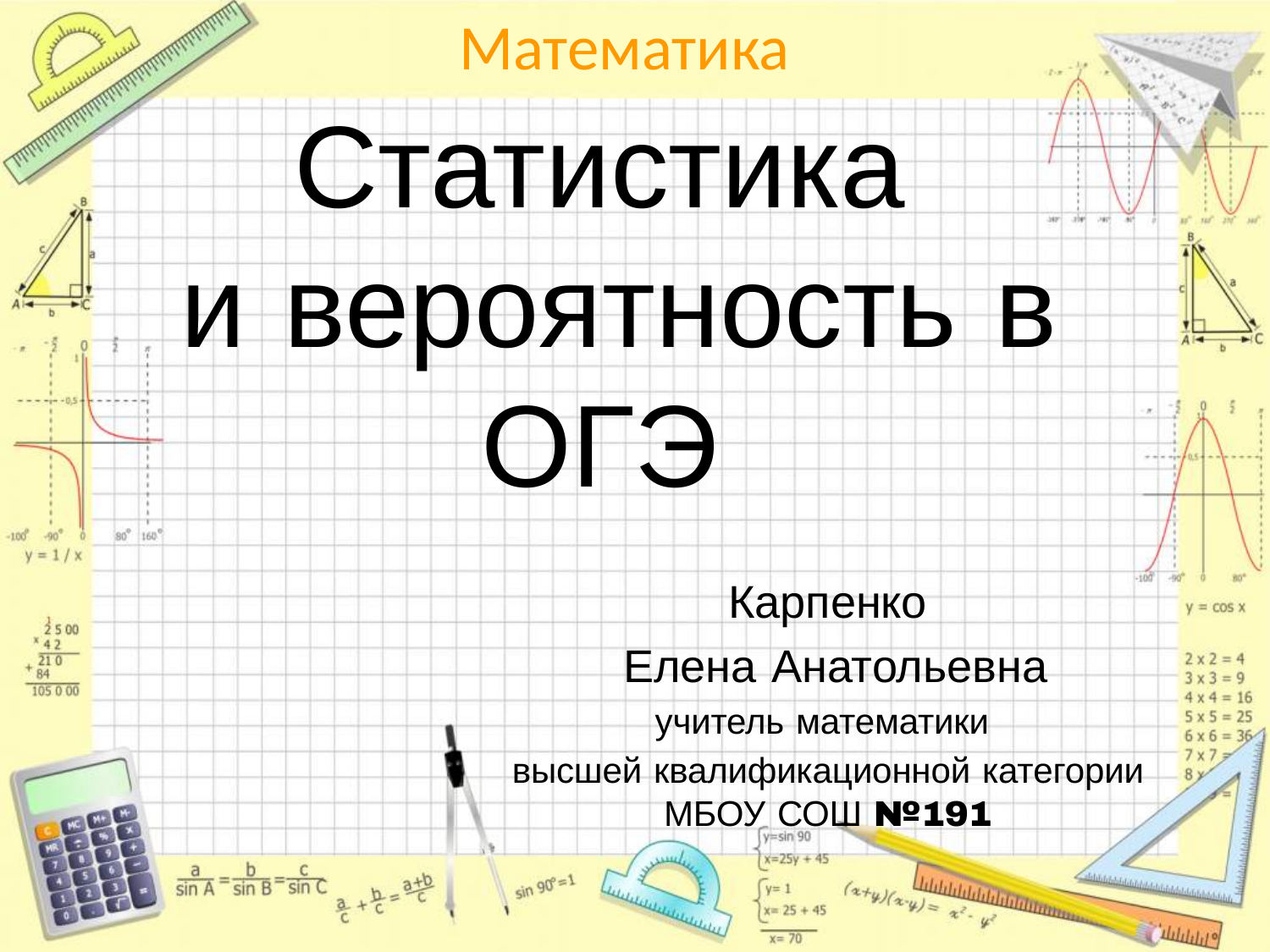

# Статистика и вероятность в ОГЭ
Карпенко
 Елена Анатольевна
учитель математики
высшей квалификационной категории МБОУ СОШ №191